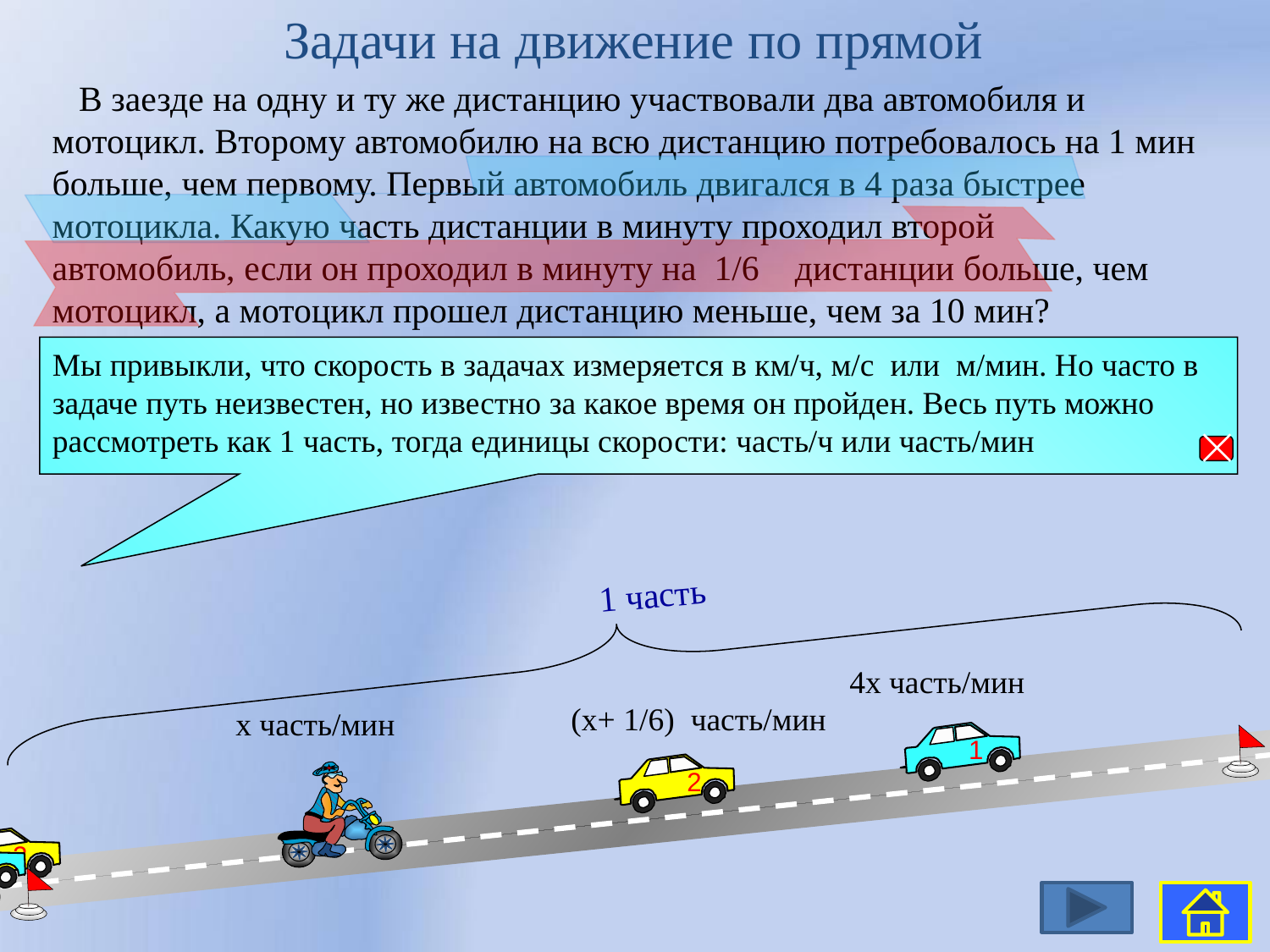

Задачи на движение по прямой
   В заезде на одну и ту же дистанцию участвовали два автомобиля и мотоцикл. Второму автомобилю на всю дистанцию потребовалось на 1 мин больше, чем первому. Первый автомобиль двигался в 4 раза быстрее мотоцикла. Какую часть дистанции в минуту проходил второй
автомобиль, если он проходил в минуту на  1/6    дистанции больше, чем
мотоцикл, а мотоцикл прошел дистанцию меньше, чем за 10 мин?

×

Мы привыкли, что скорость в задачах измеряется в км/ч, м/с  или  м/мин. Но часто в задаче путь неизвестен, но известно за какое время он пройден. Весь путь можно рассмотреть как 1 часть, тогда единицы скорости: часть/ч или часть/мин

1 часть

4х часть/мин
(х+ 1/6)  часть/мин
х часть/мин

1

2

2

1